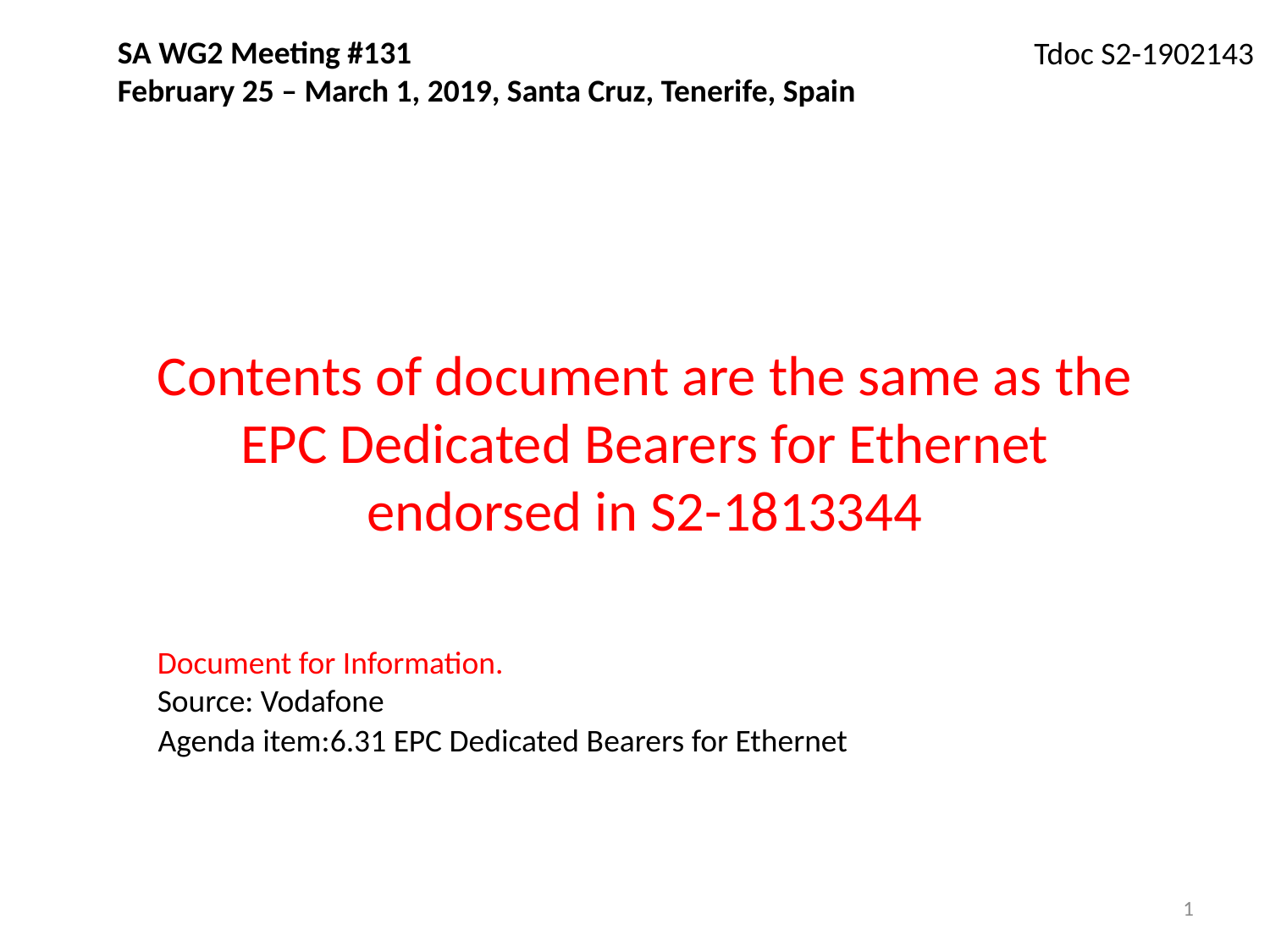

SA WG2 Meeting #131
February 25 – March 1, 2019, Santa Cruz, Tenerife, Spain
Tdoc S2-1902143

# Contents of document are the same as the EPC Dedicated Bearers for Ethernet endorsed in S2-1813344
Document for Information.
Source: Vodafone
Agenda item:6.31 EPC Dedicated Bearers for Ethernet
1